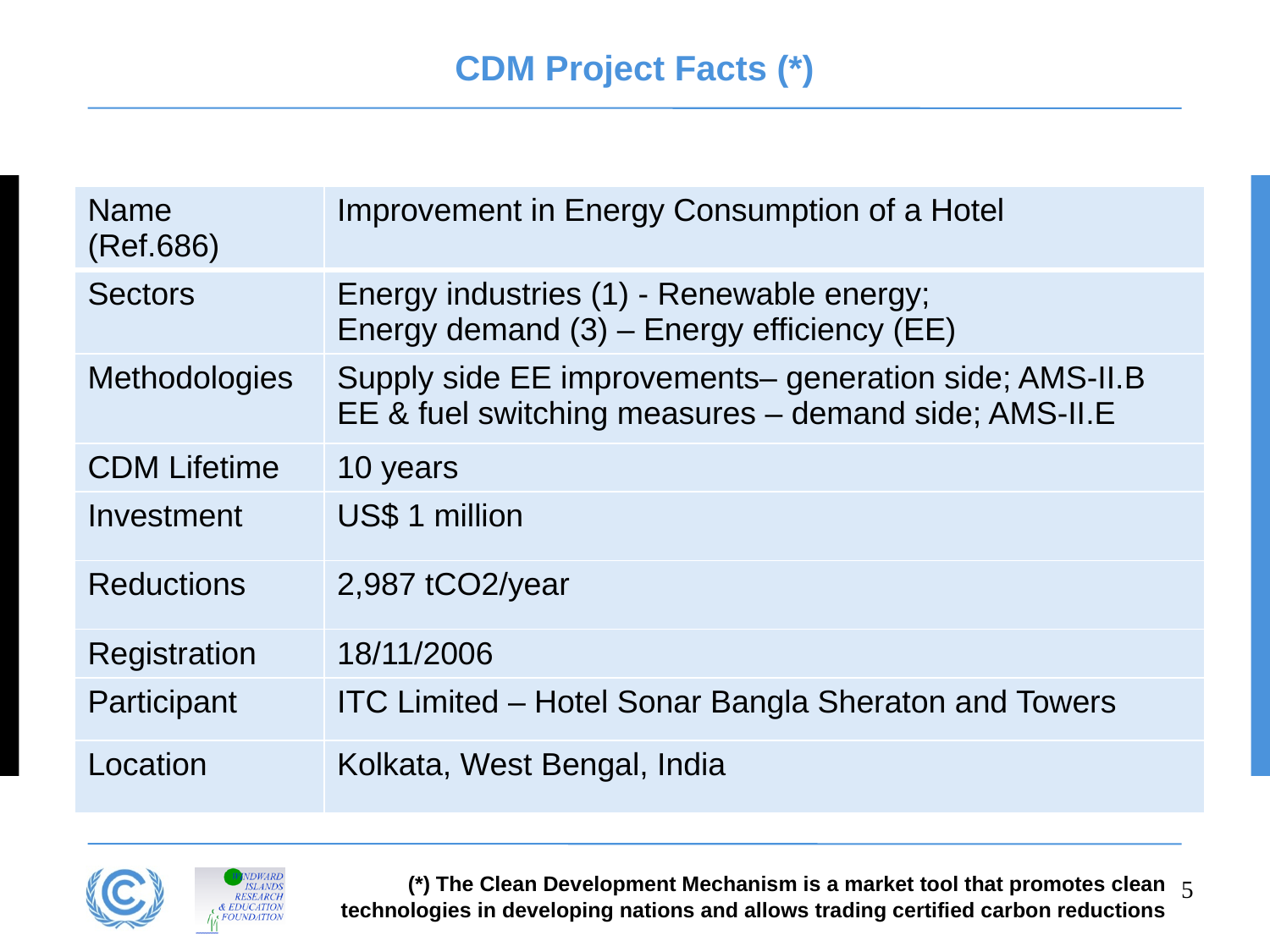

# CDM Project Facts (*)
| Name (Ref.686) | Improvement in Energy Consumption of a Hotel |
| --- | --- |
| Sectors | Energy industries (1) - Renewable energy; Energy demand (3) – Energy efficiency (EE) |
| Methodologies | Supply side EE improvements– generation side; AMS-II.B EE & fuel switching measures – demand side; AMS-II.E |
| CDM Lifetime | 10 years |
| Investment | US$ 1 million |
| Reductions | 2,987 tCO2/year |
| Registration | 18/11/2006 |
| Participant | ITC Limited – Hotel Sonar Bangla Sheraton and Towers |
| Location | Kolkata, West Bengal, India |
5
(*) The Clean Development Mechanism is a market tool that promotes clean technologies in developing nations and allows trading certified carbon reductions